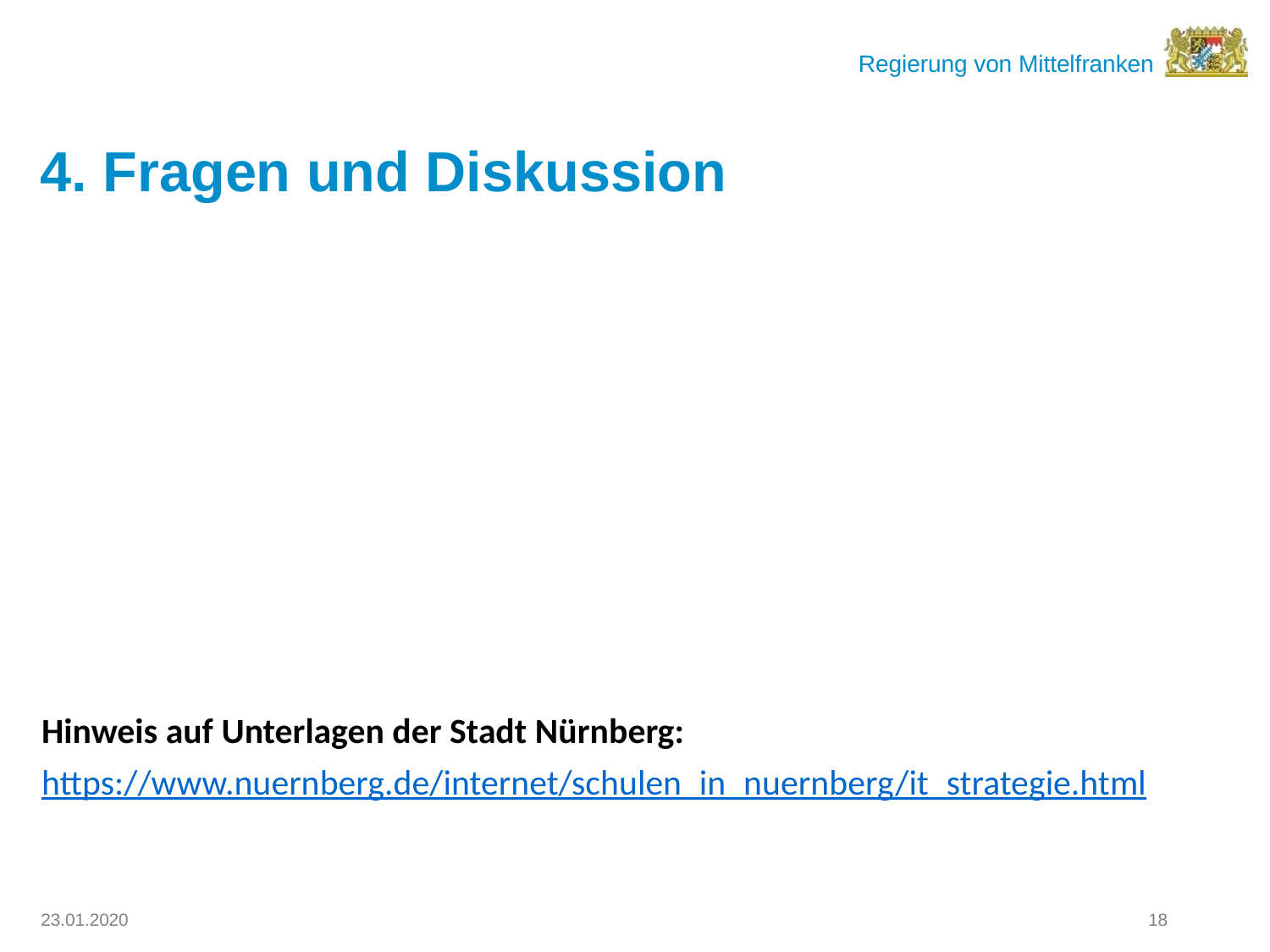

# 4. Fragen und Diskussion

Hinweis auf Unterlagen der Stadt Nürnberg:
https://www.nuernberg.de/internet/schulen_in_nuernberg/it_strategie.html
18